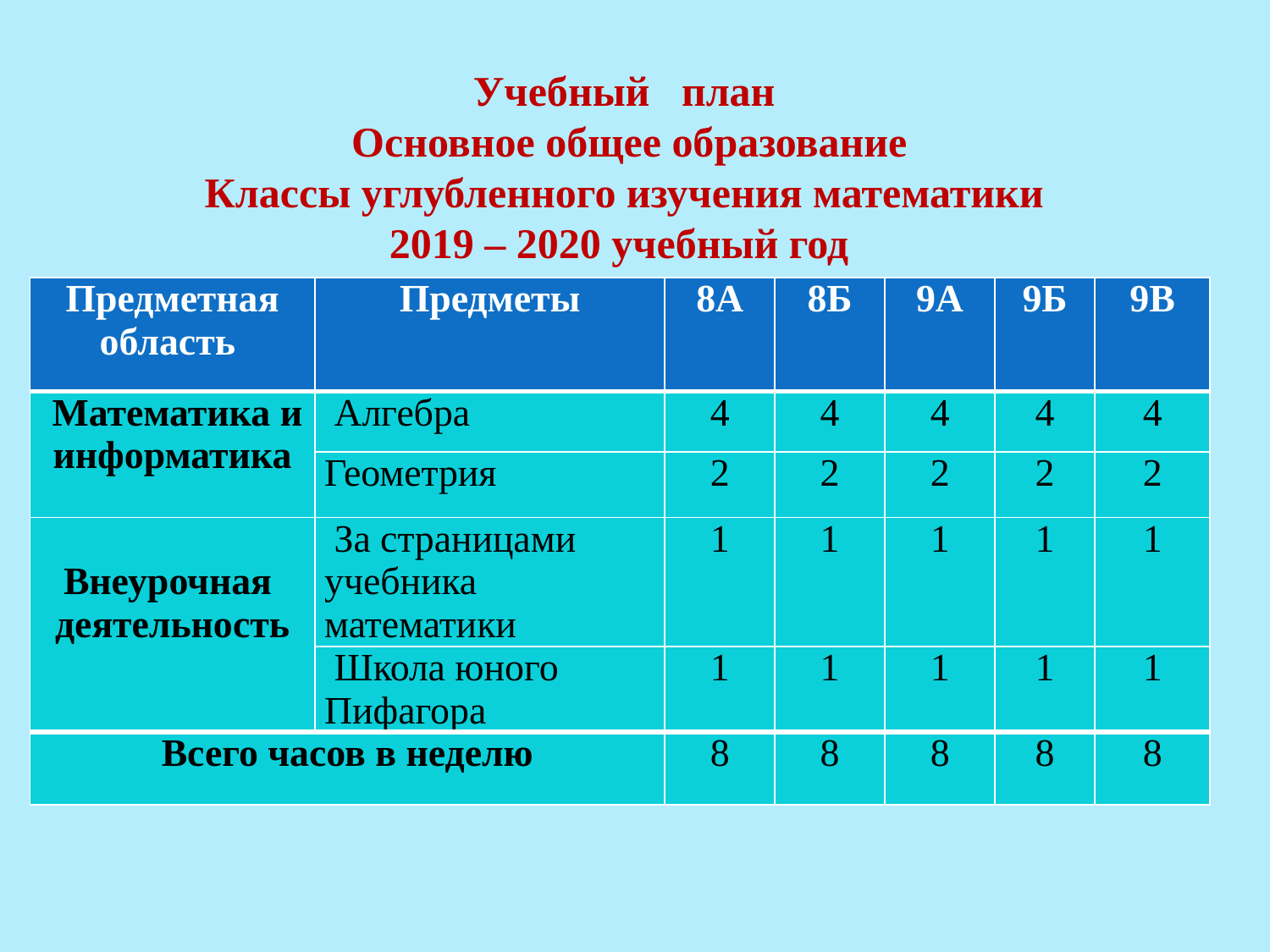

# Учебный   план Основное общее образование Классы углубленного изучения математики 2019 – 2020 учебный год

| Предметная область | Предметы | 8А | 8Б | 9А | 9Б | 9В |
| --- | --- | --- | --- | --- | --- | --- |
| Математика и информатика | Алгебра | 4 | 4 | 4 | 4 | 4 |
|  | Геометрия | 2 | 2 | 2 | 2 | 2 |
| Внеурочная деятельность | За страницами учебника математики | 1 | 1 | 1 | 1 | 1 |
|  | Школа юного Пифагора | 1 | 1 | 1 | 1 | 1 |
| Всего часов в неделю |  | 8 | 8 | 8 | 8 | 8 |